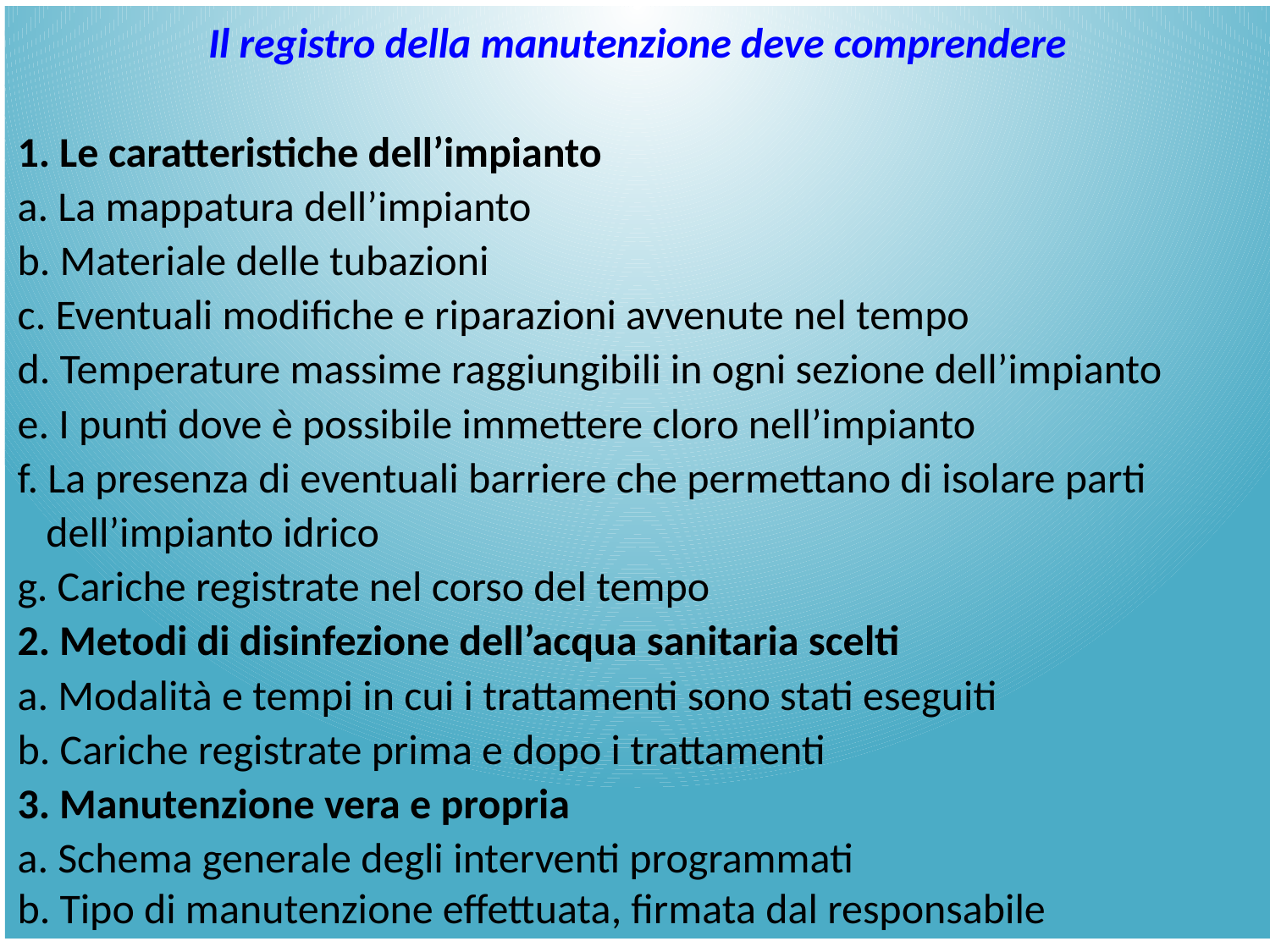

Il registro della manutenzione deve comprendere

1. Le caratteristiche dell’impianto
a. La mappatura dell’impianto
b. Materiale delle tubazioni
c. Eventuali modifiche e riparazioni avvenute nel tempo
d. Temperature massime raggiungibili in ogni sezione dell’impianto
e. I punti dove è possibile immettere cloro nell’impianto
f. La presenza di eventuali barriere che permettano di isolare parti
   dell’impianto idrico
g. Cariche registrate nel corso del tempo
2. Metodi di disinfezione dell’acqua sanitaria scelti
a. Modalità e tempi in cui i trattamenti sono stati eseguiti
b. Cariche registrate prima e dopo i trattamenti
3. Manutenzione vera e propria
a. Schema generale degli interventi programmati
b. Tipo di manutenzione effettuata, firmata dal responsabile